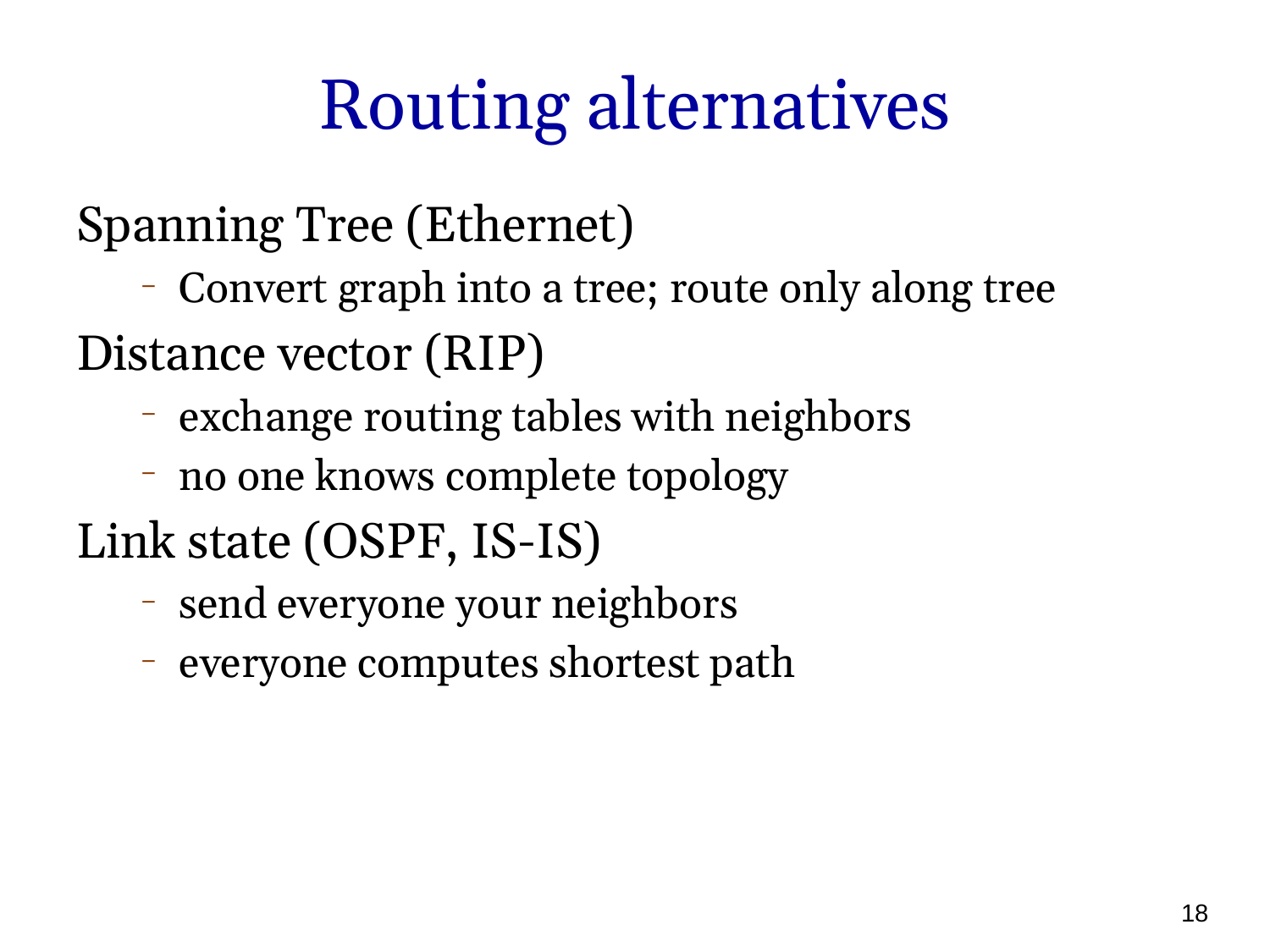

# Routing alternatives
Spanning Tree (Ethernet)
Convert graph into a tree; route only along tree
Distance vector (RIP)
exchange routing tables with neighbors
no one knows complete topology
Link state (OSPF, IS-IS)
send everyone your neighbors
everyone computes shortest path
18